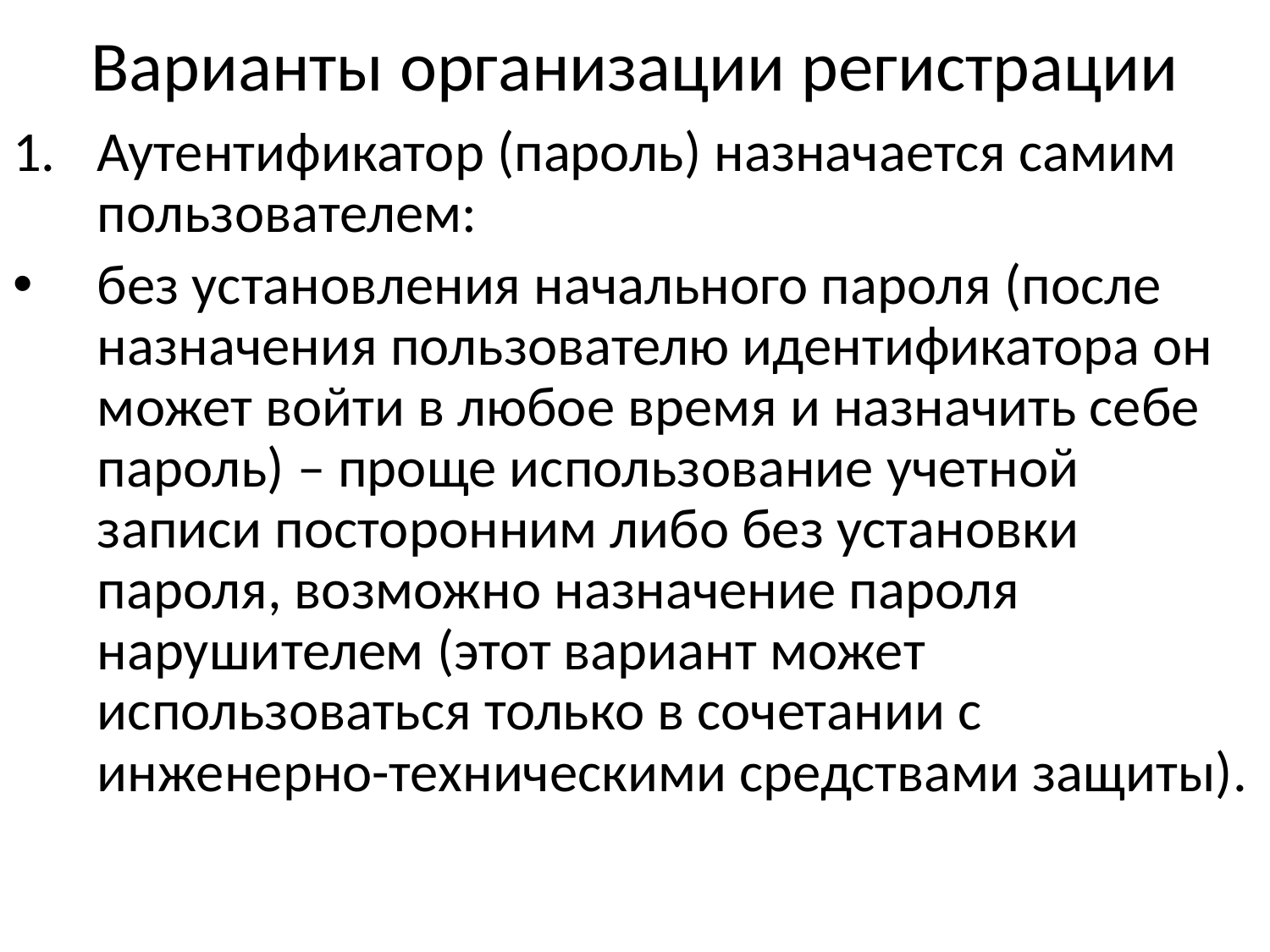

# Варианты организации регистрации
Аутентификатор (пароль) назначается самим пользователем:
без установления начального пароля (после назначения пользователю идентификатора он может войти в любое время и назначить себе пароль) – проще использование учетной записи посторонним либо без установки пароля, возможно назначение пароля нарушителем (этот вариант может использоваться только в сочетании с инженерно-техническими средствами защиты).